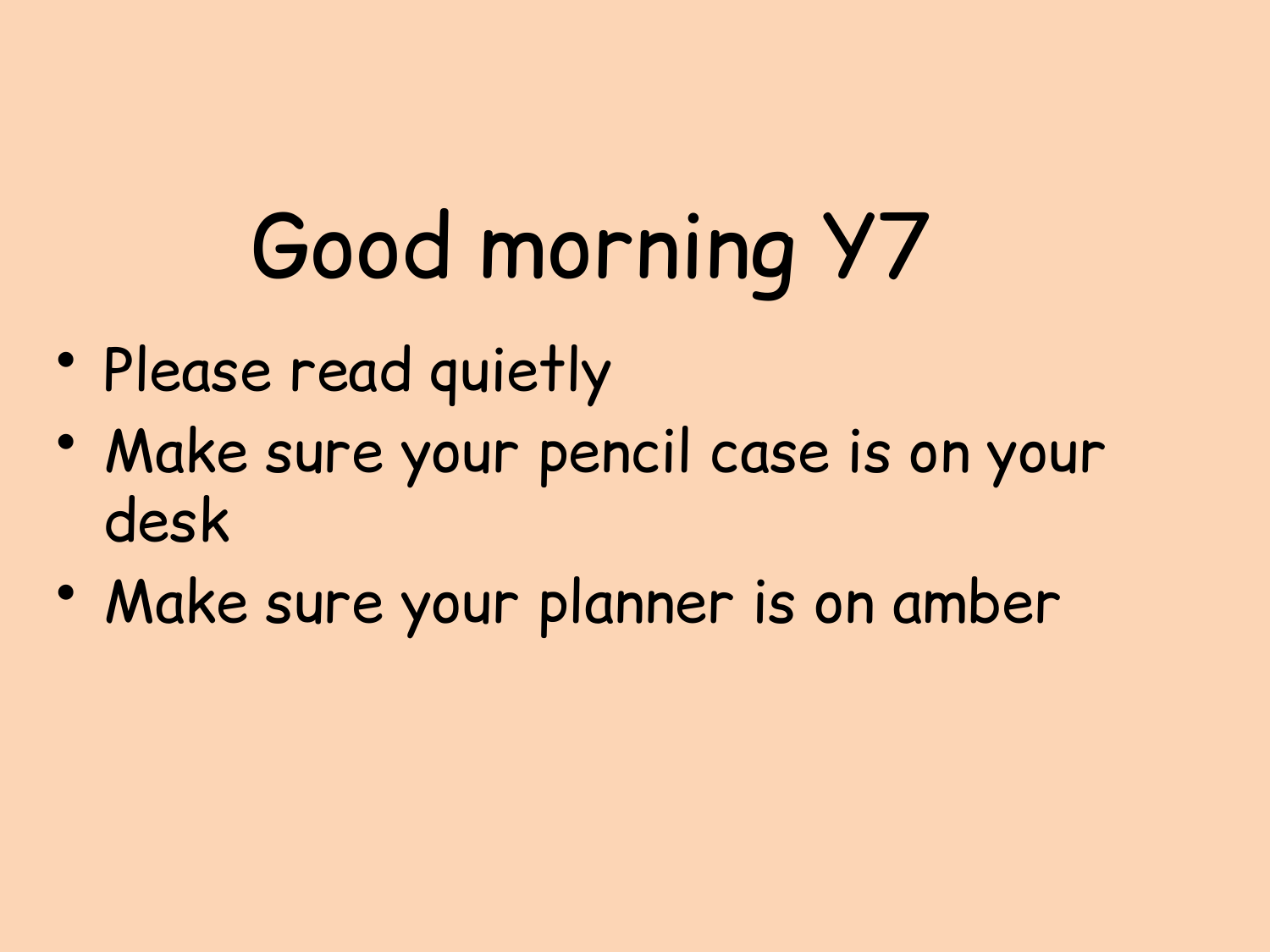

Good morning Y7
Please read quietly
Make sure your pencil case is on your desk
Make sure your planner is on amber